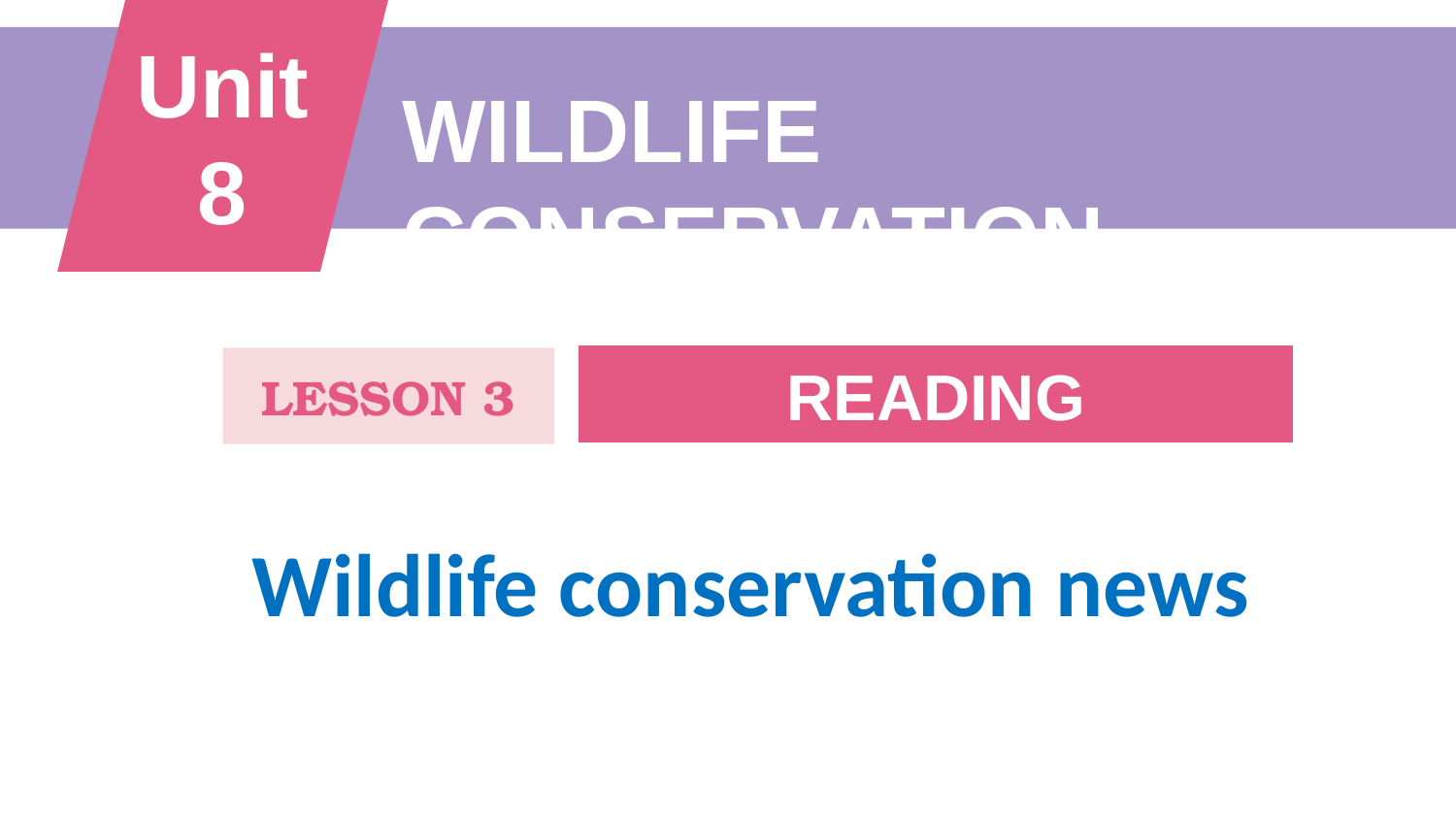

Unit 8

WILDLIFE CONSERVATION
READING
LESSON 3
Wildlife conservation news